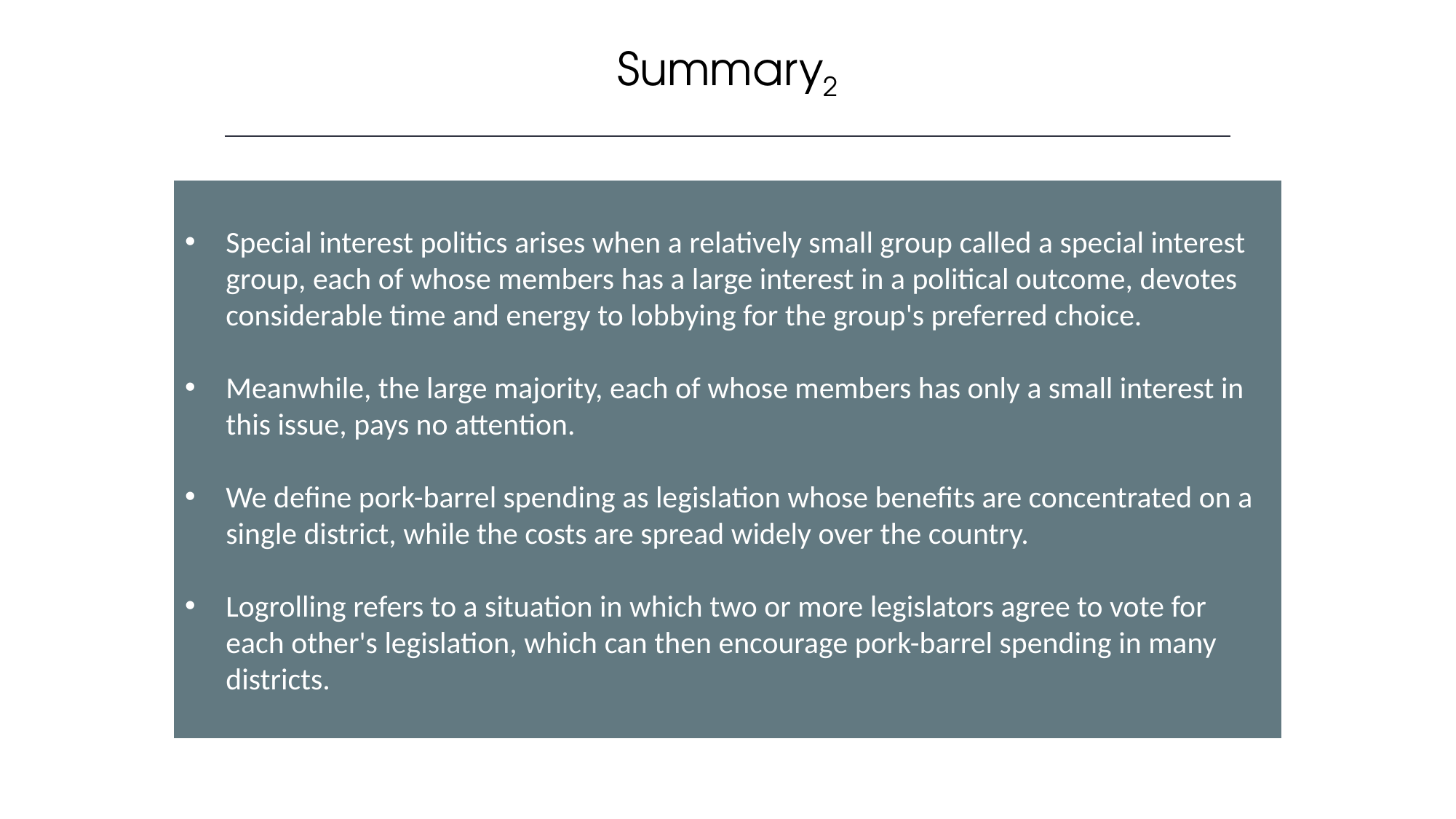

Summary2

Special interest politics arises when a relatively small group called a special interest group, each of whose members has a large interest in a political outcome, devotes considerable time and energy to lobbying for the group's preferred choice.

Meanwhile, the large majority, each of whose members has only a small interest in this issue, pays no attention.

We define pork-barrel spending as legislation whose benefits are concentrated on a single district, while the costs are spread widely over the country.

Logrolling refers to a situation in which two or more legislators agree to vote for each other's legislation, which can then encourage pork-barrel spending in many districts.